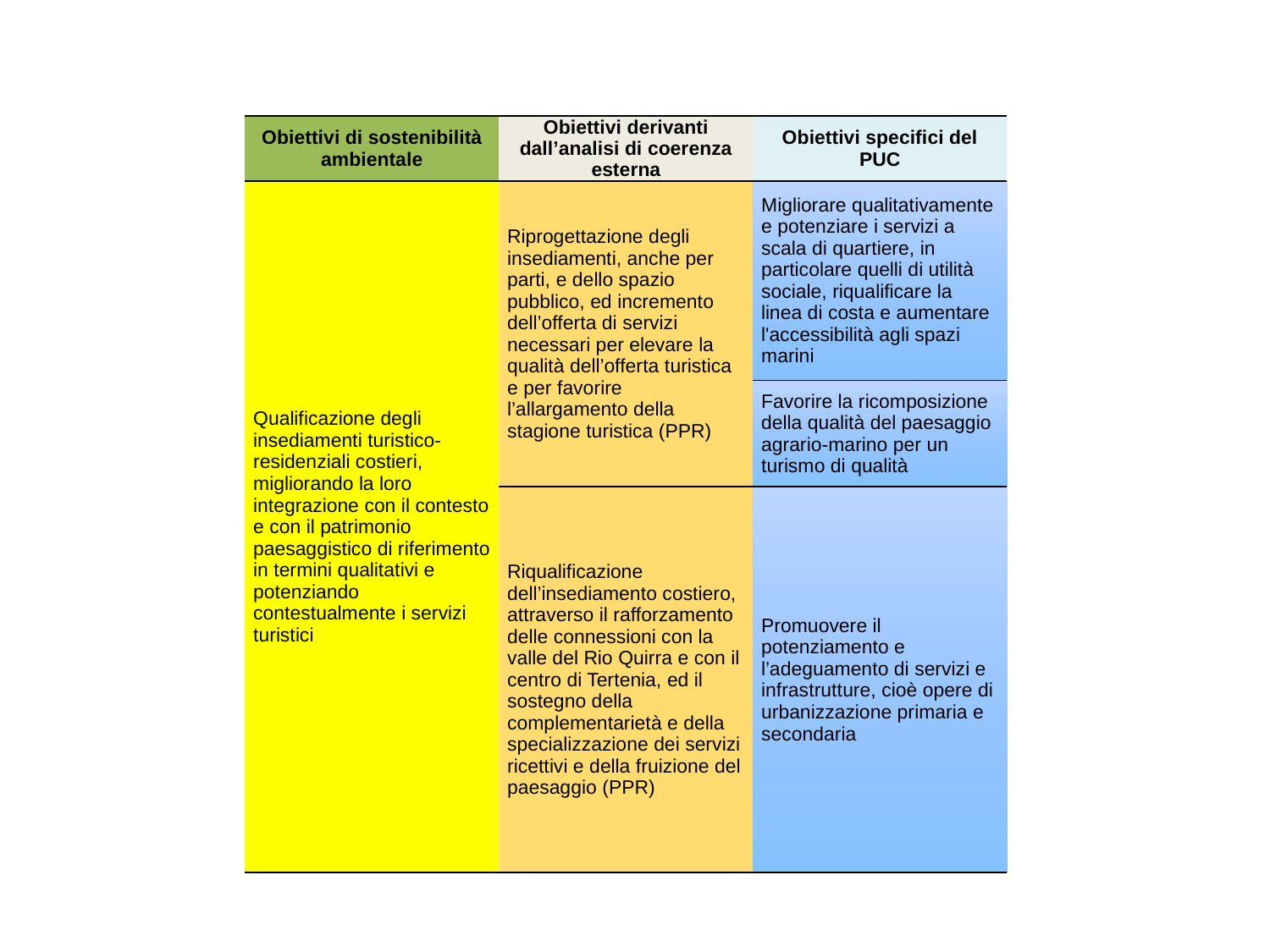

| Obiettivi di sostenibilità ambientale | Obiettivi derivanti dall’analisi di coerenza esterna | Obiettivi specifici del PUC |
| --- | --- | --- |
| Qualificazione degli insediamenti turistico-residenziali costieri, migliorando la loro integrazione con il contesto e con il patrimonio paesaggistico di riferimento in termini qualitativi e potenziando contestualmente i servizi turistici | Riprogettazione degli insediamenti, anche per parti, e dello spazio pubblico, ed incremento dell’offerta di servizi necessari per elevare la qualità dell’offerta turistica e per favorire l’allargamento della stagione turistica (PPR) | Migliorare qualitativamente e potenziare i servizi a scala di quartiere, in particolare quelli di utilità sociale, riqualificare la linea di costa e aumentare l'accessibilità agli spazi marini |
|  |  | Favorire la ricomposizione della qualità del paesaggio agrario-marino per un turismo di qualità |
|  | Riqualificazione dell’insediamento costiero, attraverso il rafforzamento delle connessioni con la valle del Rio Quirra e con il centro di Tertenia, ed il sostegno della complementarietà e della specializzazione dei servizi ricettivi e della fruizione del paesaggio (PPR) | Promuovere il potenziamento e l’adeguamento di servizi e infrastrutture, cioè opere di urbanizzazione primaria e secondaria |